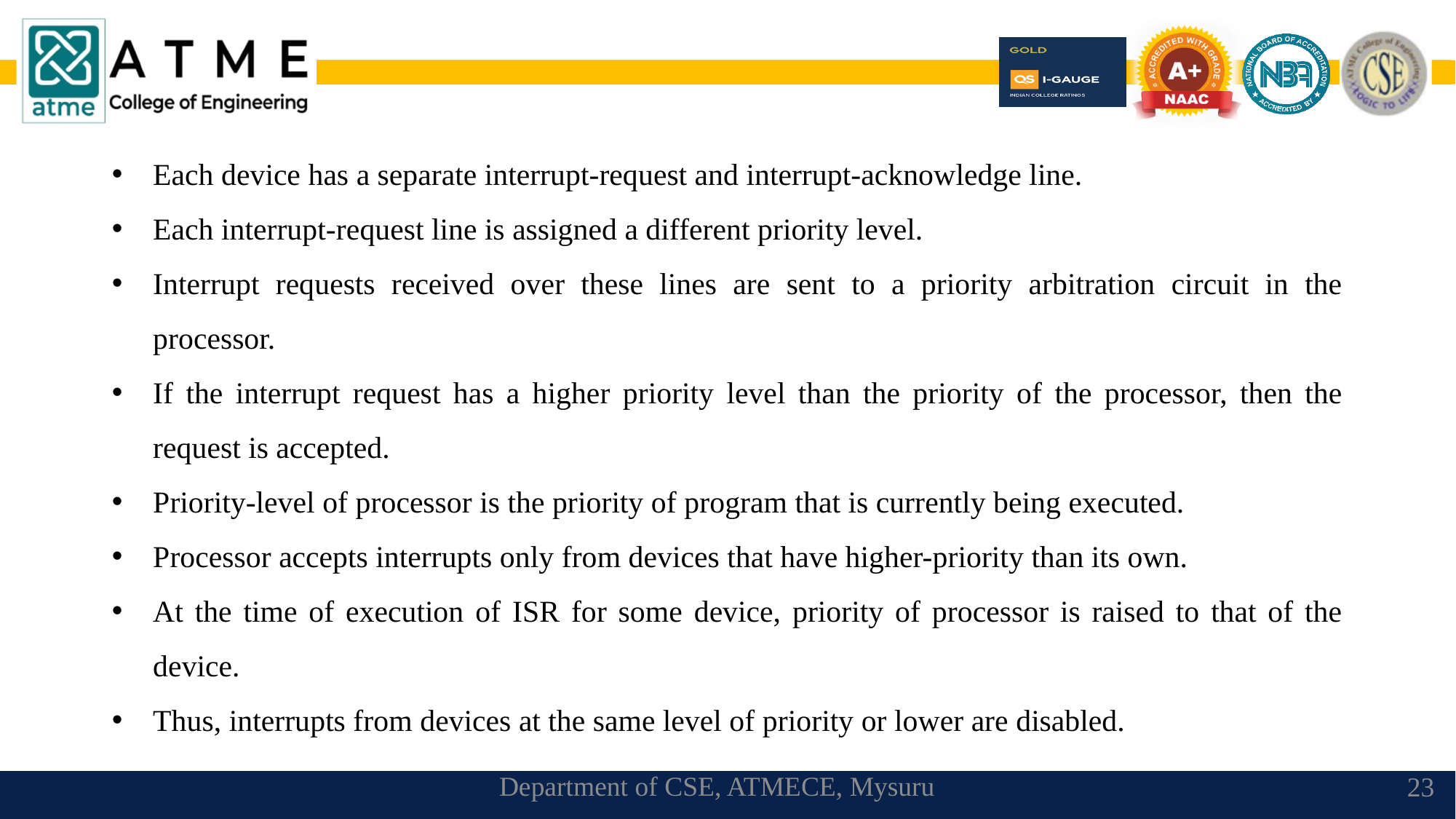

Each device has a separate interrupt-request and interrupt-acknowledge line.
Each interrupt-request line is assigned a different priority level.
Interrupt requests received over these lines are sent to a priority arbitration circuit in the processor.
If the interrupt request has a higher priority level than the priority of the processor, then the request is accepted.
Priority-level of processor is the priority of program that is currently being executed.
Processor accepts interrupts only from devices that have higher-priority than its own.
At the time of execution of ISR for some device, priority of processor is raised to that of the device.
Thus, interrupts from devices at the same level of priority or lower are disabled.
Department of CSE, ATMECE, Mysuru
23